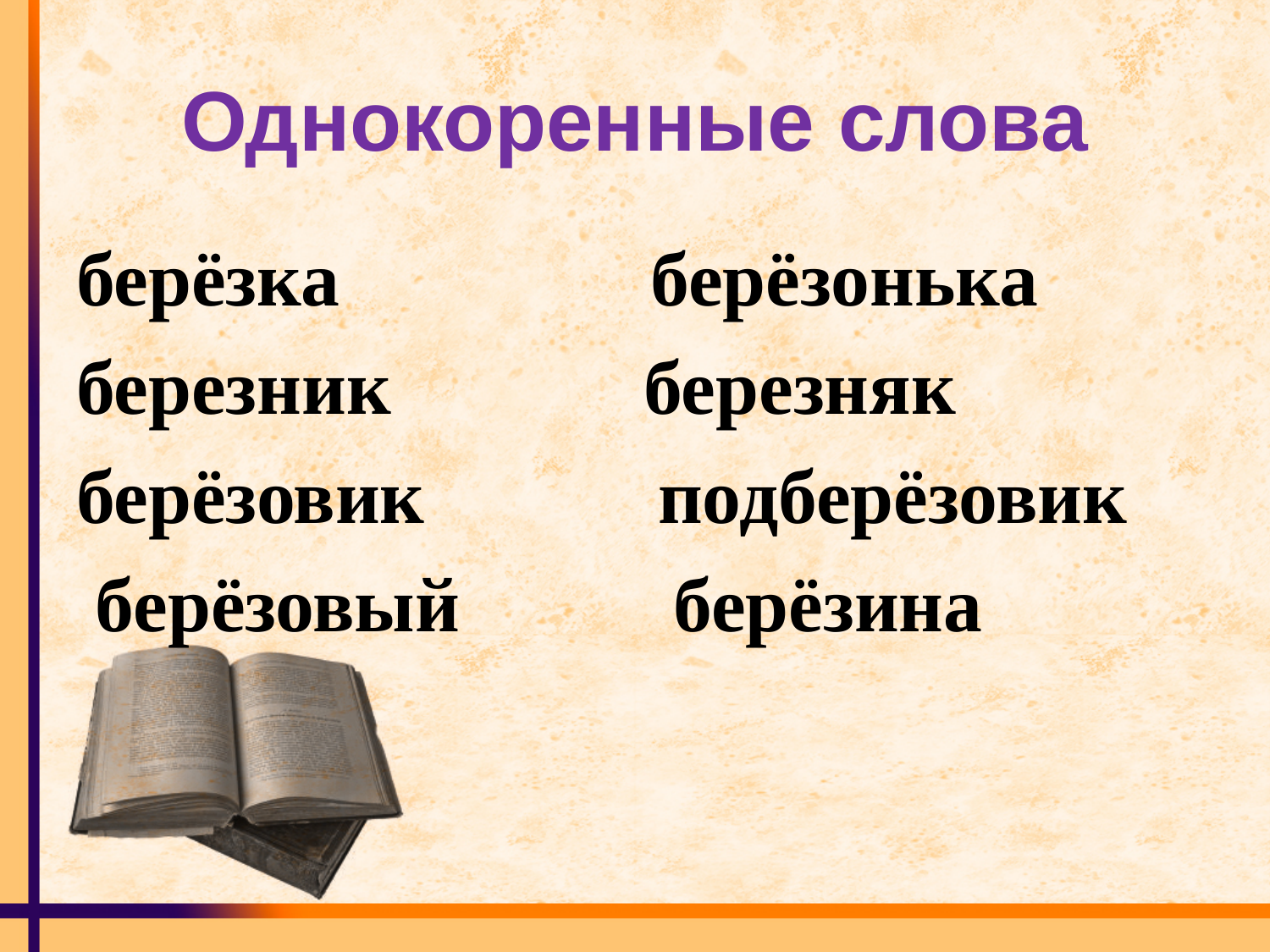

# Однокоренные слова
берёзка                берёзонька
березник             березняк
берёзовик            подберёзовик
 берёзовый           берёзина